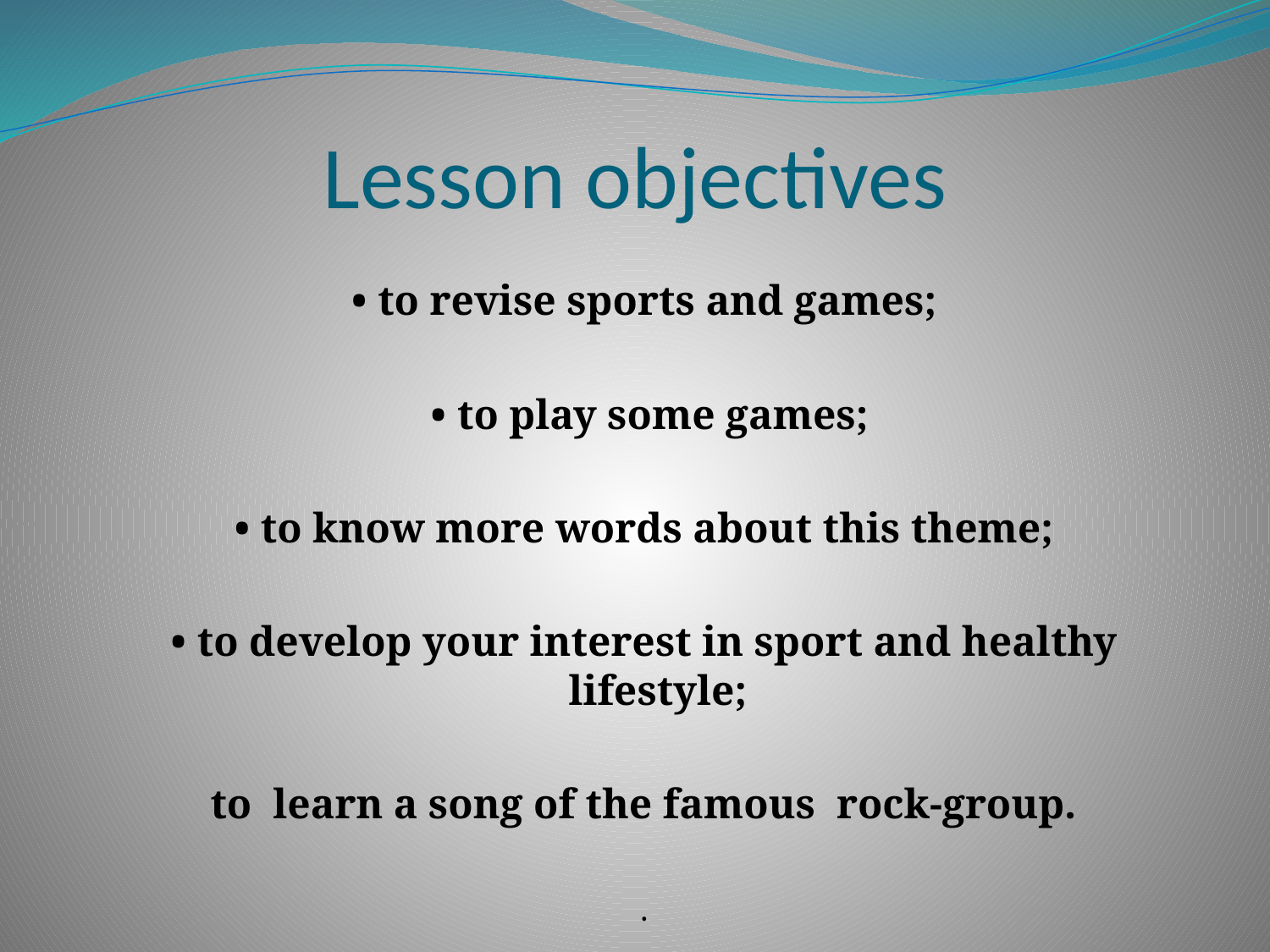

# Lesson objectives
• to revise sports and games;

 • to play some games;

• to know more words about this theme;

• to develop your interest in sport and healthy lifestyle;

to  learn a song of the famous  rock-group.

.